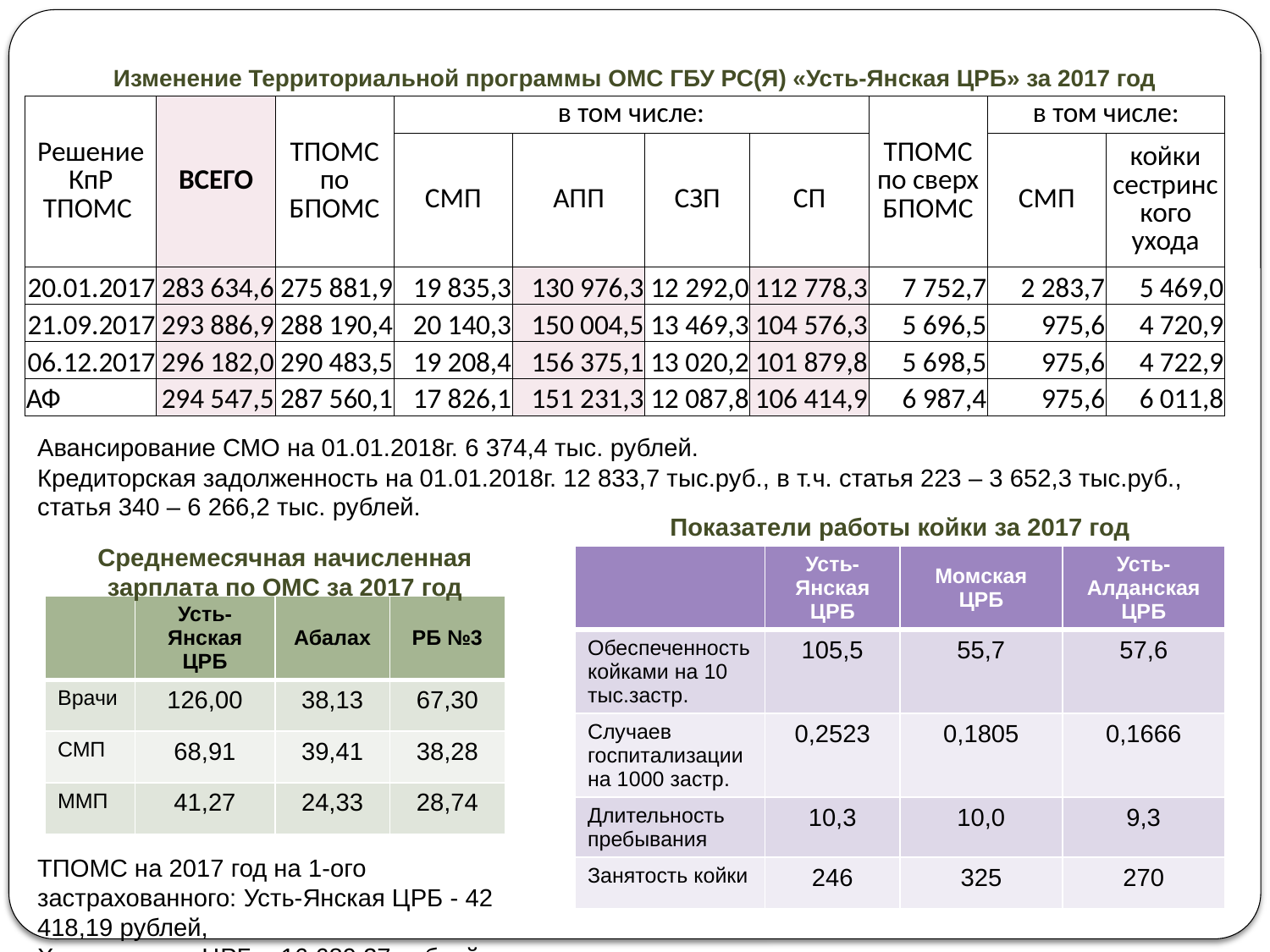

# Изменение Территориальной программы ОМС ГБУ РС(Я) «Усть-Янская ЦРБ» за 2017 год
| Решение КпР ТПОМС | ВСЕГО | ТПОМС по БПОМС | в том числе: |  |  |  | ТПОМС по сверх БПОМС | в том числе: |  |
| --- | --- | --- | --- | --- | --- | --- | --- | --- | --- |
|  |  |  | СМП | АПП | СЗП | СП |  | СМП | койки сестринского ухода |
| 20.01.2017 | 283 634,6 | 275 881,9 | 19 835,3 | 130 976,3 | 12 292,0 | 112 778,3 | 7 752,7 | 2 283,7 | 5 469,0 |
| 21.09.2017 | 293 886,9 | 288 190,4 | 20 140,3 | 150 004,5 | 13 469,3 | 104 576,3 | 5 696,5 | 975,6 | 4 720,9 |
| 06.12.2017 | 296 182,0 | 290 483,5 | 19 208,4 | 156 375,1 | 13 020,2 | 101 879,8 | 5 698,5 | 975,6 | 4 722,9 |
| АФ | 294 547,5 | 287 560,1 | 17 826,1 | 151 231,3 | 12 087,8 | 106 414,9 | 6 987,4 | 975,6 | 6 011,8 |
Авансирование СМО на 01.01.2018г. 6 374,4 тыс. рублей.
Кредиторская задолженность на 01.01.2018г. 12 833,7 тыс.руб., в т.ч. статья 223 – 3 652,3 тыс.руб., статья 340 – 6 266,2 тыс. рублей.
Показатели работы койки за 2017 год
|  | Усть-Янская ЦРБ | Момская ЦРБ | Усть-Алданская ЦРБ |
| --- | --- | --- | --- |
| Обеспеченность койками на 10 тыс.застр. | 105,5 | 55,7 | 57,6 |
| Случаев госпитализации на 1000 застр. | 0,2523 | 0,1805 | 0,1666 |
| Длительность пребывания | 10,3 | 10,0 | 9,3 |
| Занятость койки | 246 | 325 | 270 |
Среднемесячная начисленная зарплата по ОМС за 2017 год
|  | Усть-Янская ЦРБ | Абалах | РБ №3 |
| --- | --- | --- | --- |
| Врачи | 126,00 | 38,13 | 67,30 |
| СМП | 68,91 | 39,41 | 38,28 |
| ММП | 41,27 | 24,33 | 28,74 |
ТПОМС на 2017 год на 1-ого застрахованного: Усть-Янская ЦРБ - 42 418,19 рублей,
Хангаласская ЦРБ – 16 689,37 рублей